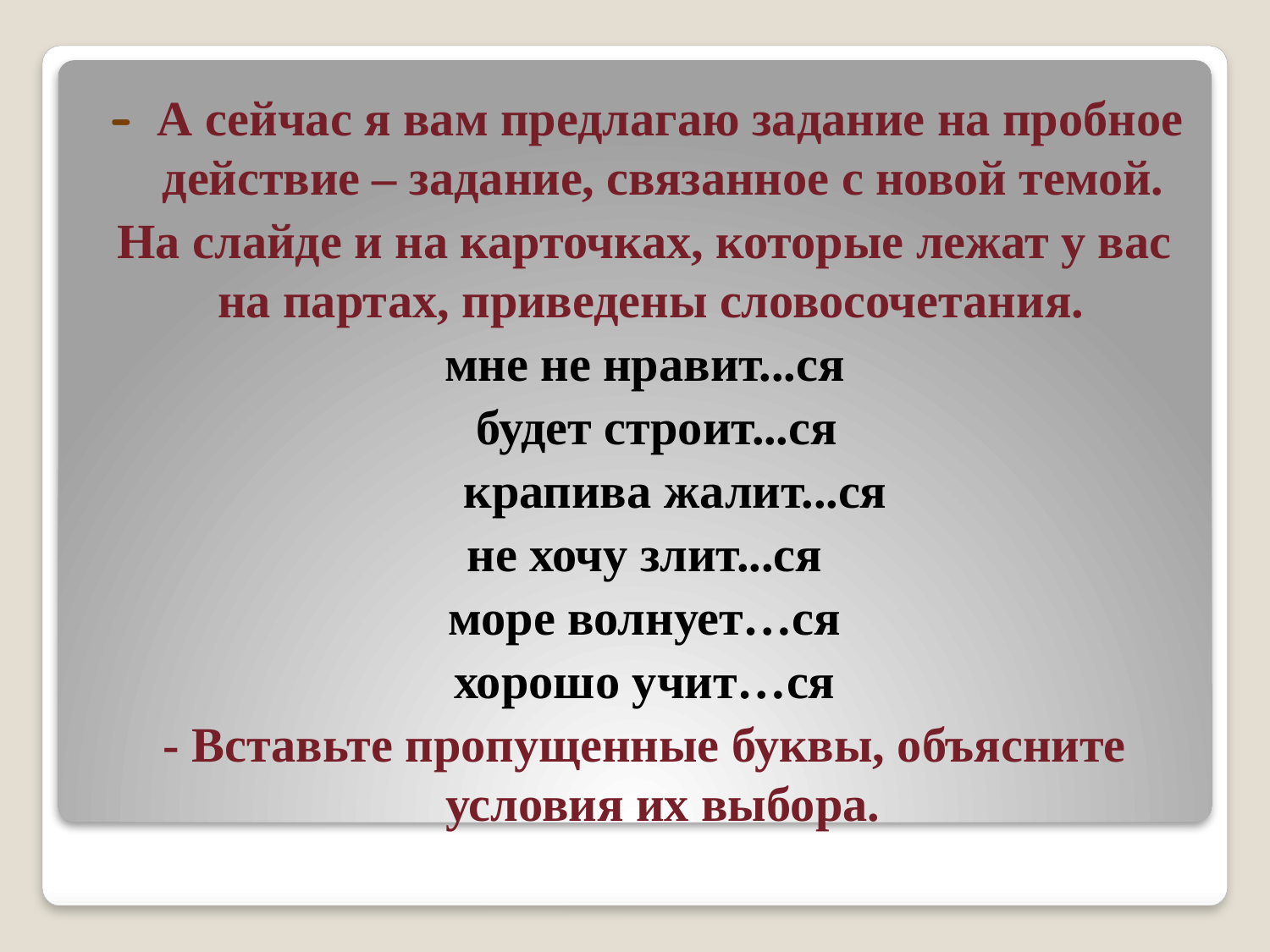

- А сейчас я вам предлагаю задание на пробное действие – задание, связанное с новой темой.
На слайде и на карточках, которые лежат у вас на партах, приведены словосочетания.
мне не нравит...ся
  будет строит...ся
     крапива жалит...ся
не хочу злит...ся
море волнует…ся
хорошо учит…ся
- Вставьте пропущенные буквы, объясните условия их выбора.